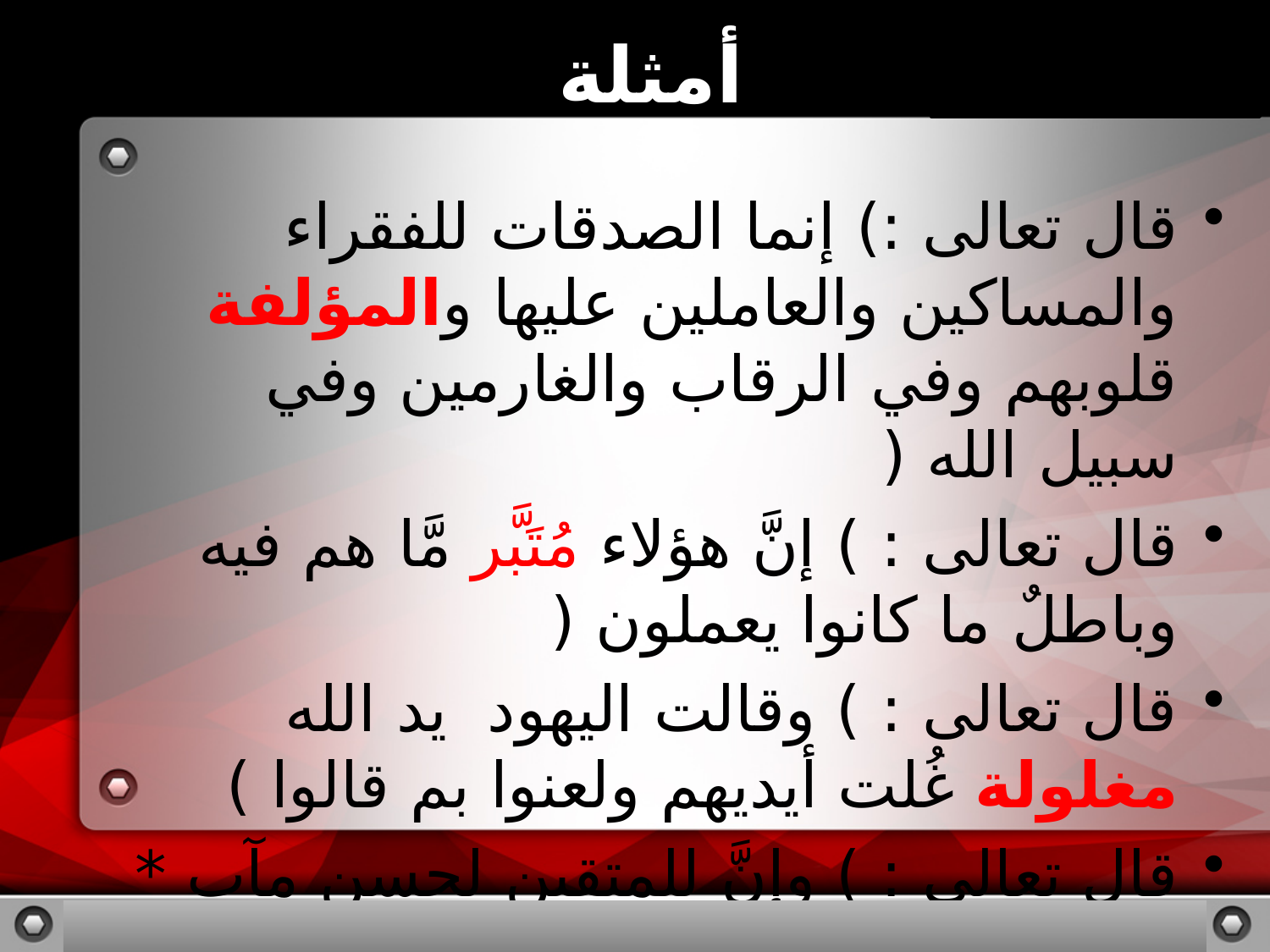

# أمثلة
قال تعالى :) إنما الصدقات للفقراء والمساكين والعاملين عليها والمؤلفة قلوبهم وفي الرقاب والغارمين وفي سبيل الله (
قال تعالى : ) إنَّ هؤلاء مُتَبَّر مَّا هم فيه وباطلٌ ما كانوا يعملون (
قال تعالى : ) وقالت اليهود  يد الله  مغلولة غُلت أيديهم ولعنوا بم قالوا )
قال تعالى : ) وإنَّ للمتقين لحسن مآب * جنات عدنٍ مفتَّحةً لهم الأبواب (